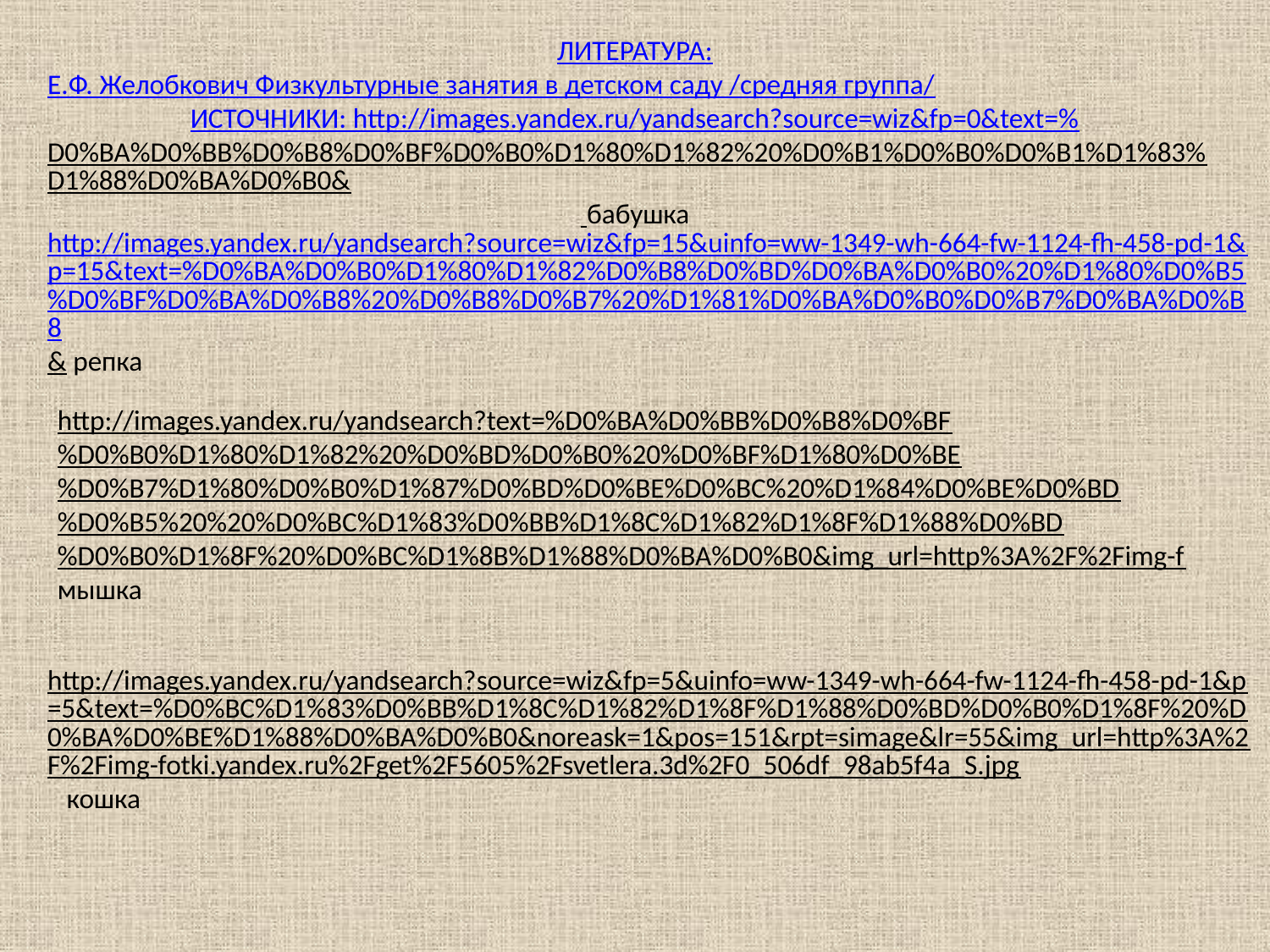

ЛИТЕРАТУРА:
Е.Ф. Желобкович Физкультурные занятия в детском саду /средняя группа/
ИСТОЧНИКИ: http://images.yandex.ru/yandsearch?source=wiz&fp=0&text=%D0%BA%D0%BB%D0%B8%D0%BF%D0%B0%D1%80%D1%82%20%D0%B1%D0%B0%D0%B1%D1%83%D1%88%D0%BA%D0%B0& бабушка
http://images.yandex.ru/yandsearch?source=wiz&fp=15&uinfo=ww-1349-wh-664-fw-1124-fh-458-pd-1&p=15&text=%D0%BA%D0%B0%D1%80%D1%82%D0%B8%D0%BD%D0%BA%D0%B0%20%D1%80%D0%B5%D0%BF%D0%BA%D0%B8%20%D0%B8%D0%B7%20%D1%81%D0%BA%D0%B0%D0%B7%D0%BA%D0%B8& репка
http://images.yandex.ru/yandsearch?text=%D0%BA%D0%BB%D0%B8%D0%BF%D0%B0%D1%80%D1%82%20%D0%BD%D0%B0%20%D0%BF%D1%80%D0%BE%D0%B7%D1%80%D0%B0%D1%87%D0%BD%D0%BE%D0%BC%20%D1%84%D0%BE%D0%BD%D0%B5%20%20%D0%BC%D1%83%D0%BB%D1%8C%D1%82%D1%8F%D1%88%D0%BD%D0%B0%D1%8F%20%D0%BC%D1%8B%D1%88%D0%BA%D0%B0&img_url=http%3A%2F%2Fimg-f мышка
http://images.yandex.ru/yandsearch?source=wiz&fp=5&uinfo=ww-1349-wh-664-fw-1124-fh-458-pd-1&p=5&text=%D0%BC%D1%83%D0%BB%D1%8C%D1%82%D1%8F%D1%88%D0%BD%D0%B0%D1%8F%20%D0%BA%D0%BE%D1%88%D0%BA%D0%B0&noreask=1&pos=151&rpt=simage&lr=55&img_url=http%3A%2F%2Fimg-fotki.yandex.ru%2Fget%2F5605%2Fsvetlera.3d%2F0_506df_98ab5f4a_S.jpg   кошка